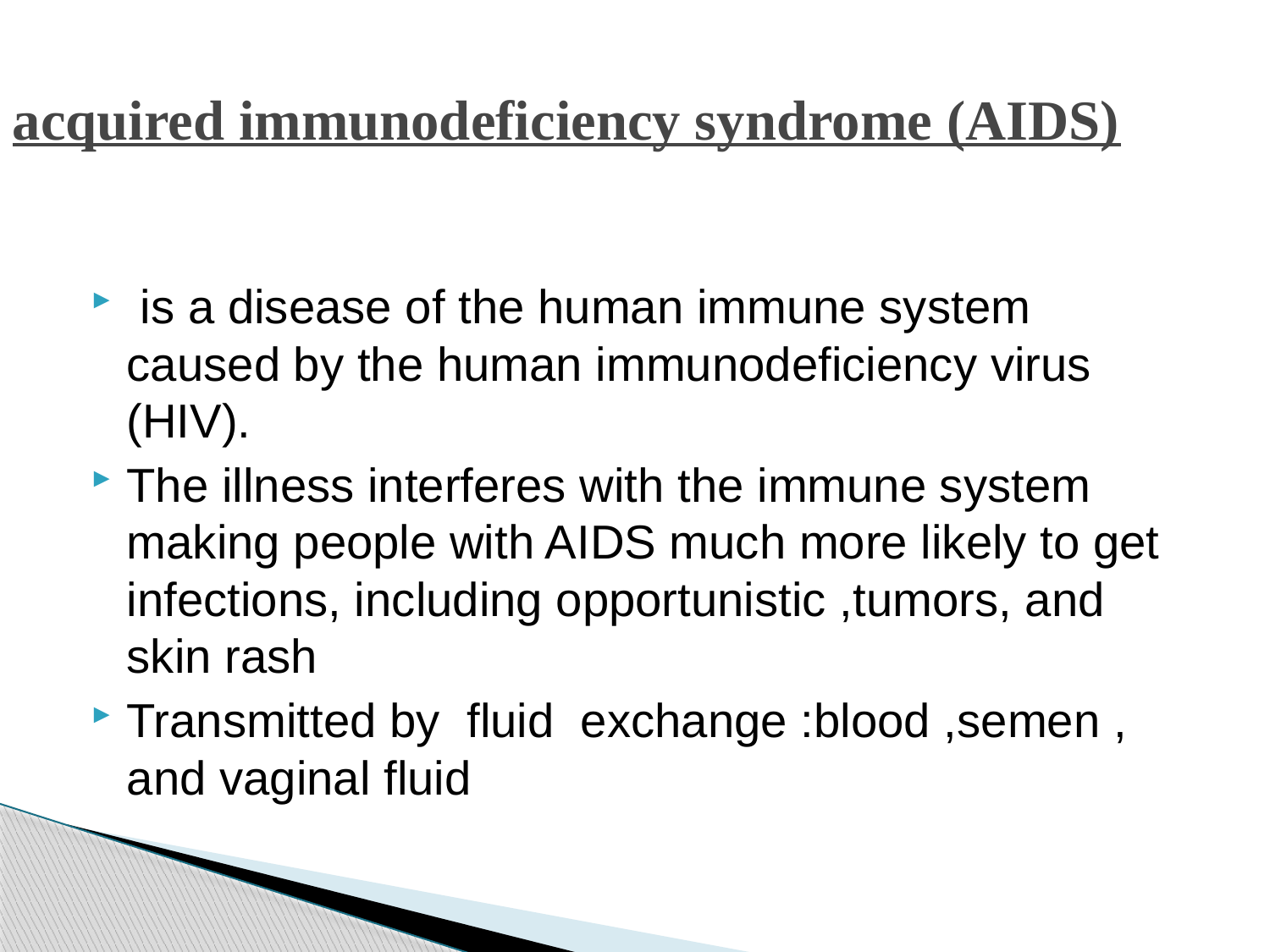

# acquired immunodeficiency syndrome (AIDS)

 is a disease of the human immune system caused by the human immunodeficiency virus (HIV).
The illness interferes with the immune system making people with AIDS much more likely to get infections, including opportunistic ,tumors, and skin rash
Transmitted by  fluid  exchange :blood ,semen , and vaginal fluid